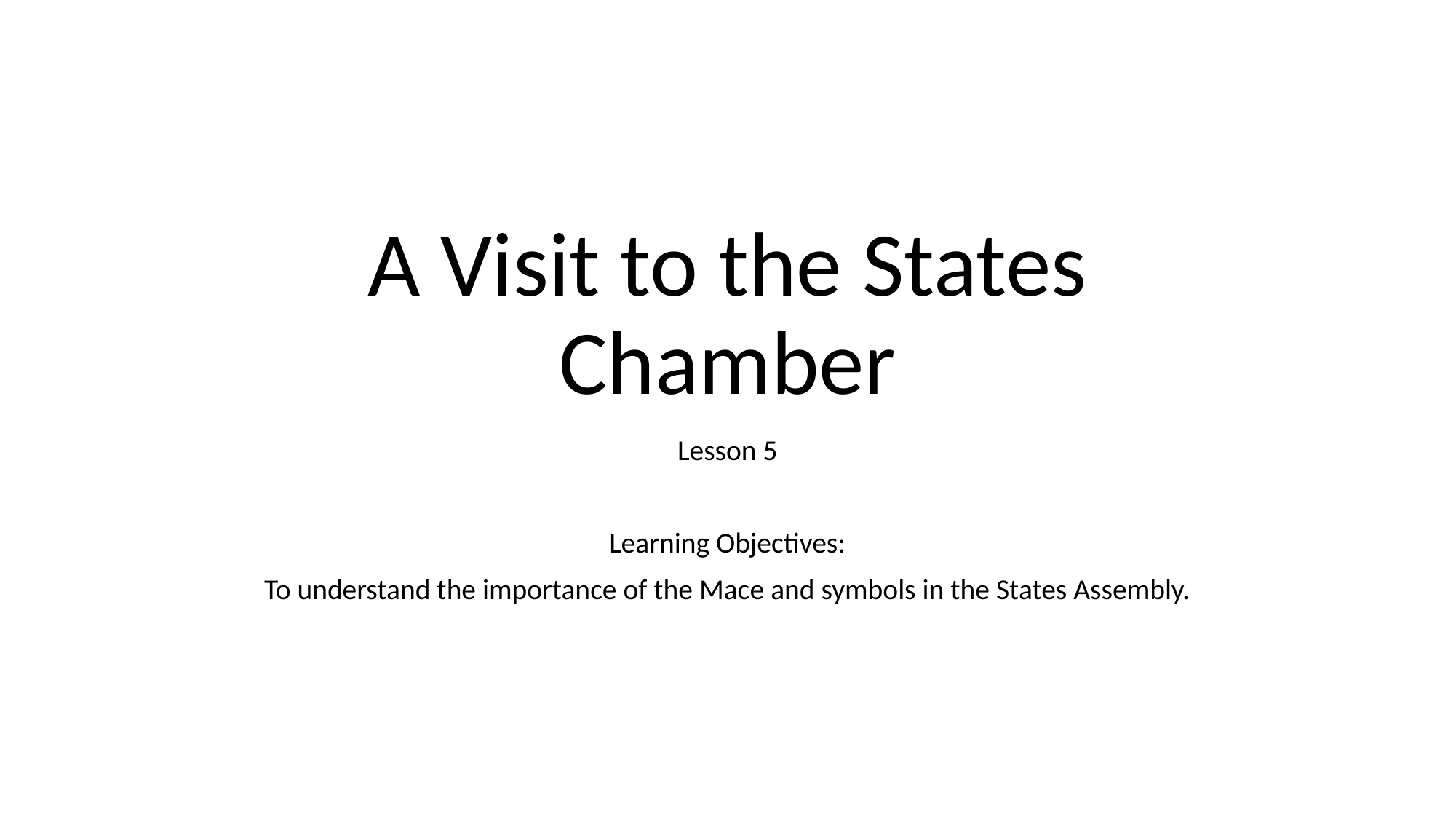

# A Visit to the States Chamber
Lesson 5

Learning Objectives:
To understand the importance of the Mace and symbols in the States Assembly.